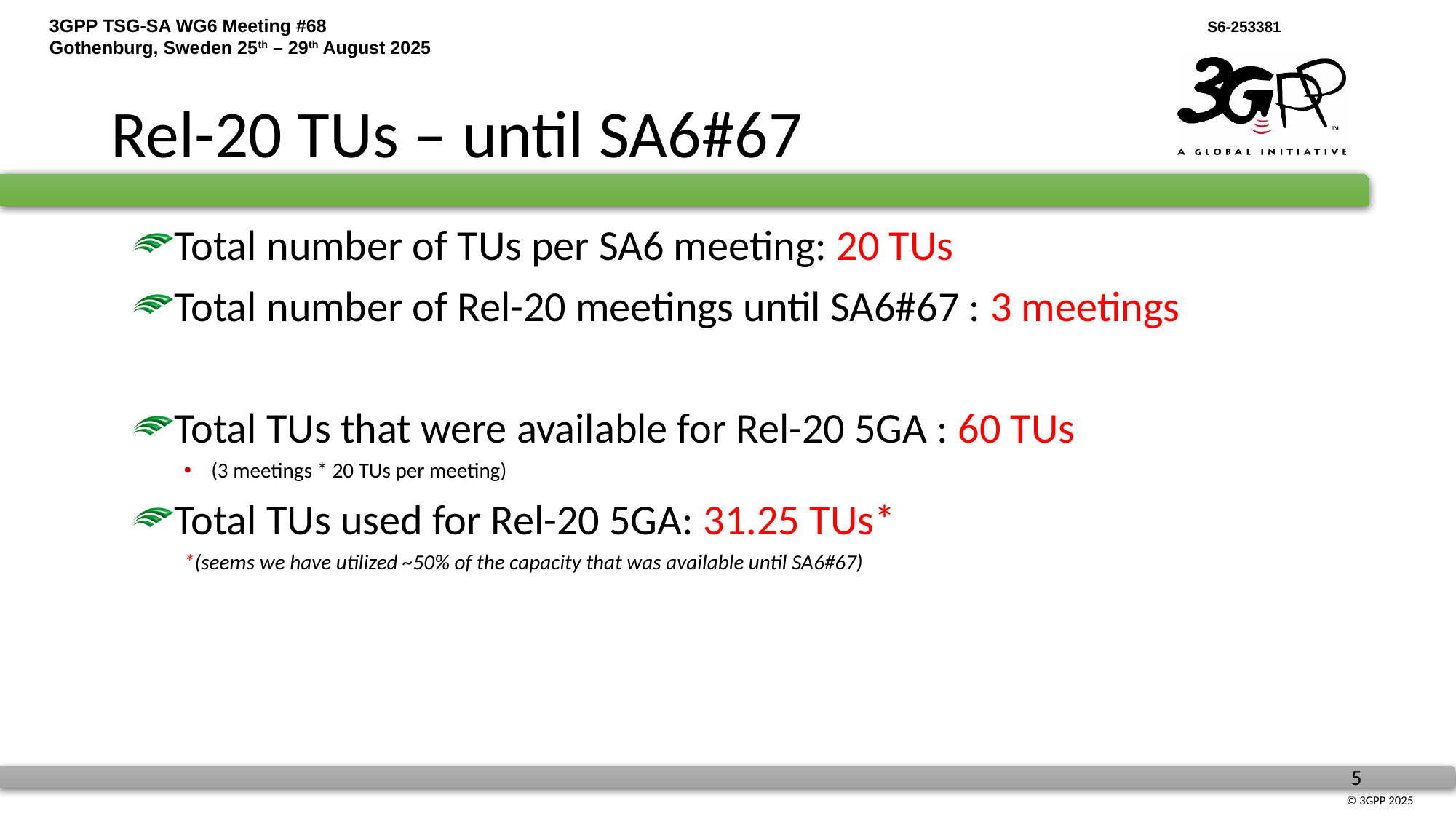

# Rel-20 TUs – until SA6#67
Total number of TUs per SA6 meeting: 20 TUs
Total number of Rel-20 meetings until SA6#67 : 3 meetings

Total TUs that were available for Rel-20 5GA : 60 TUs
(3 meetings * 20 TUs per meeting)
Total TUs used for Rel-20 5GA: 31.25 TUs*
*(seems we have utilized ~50% of the capacity that was available until SA6#67)